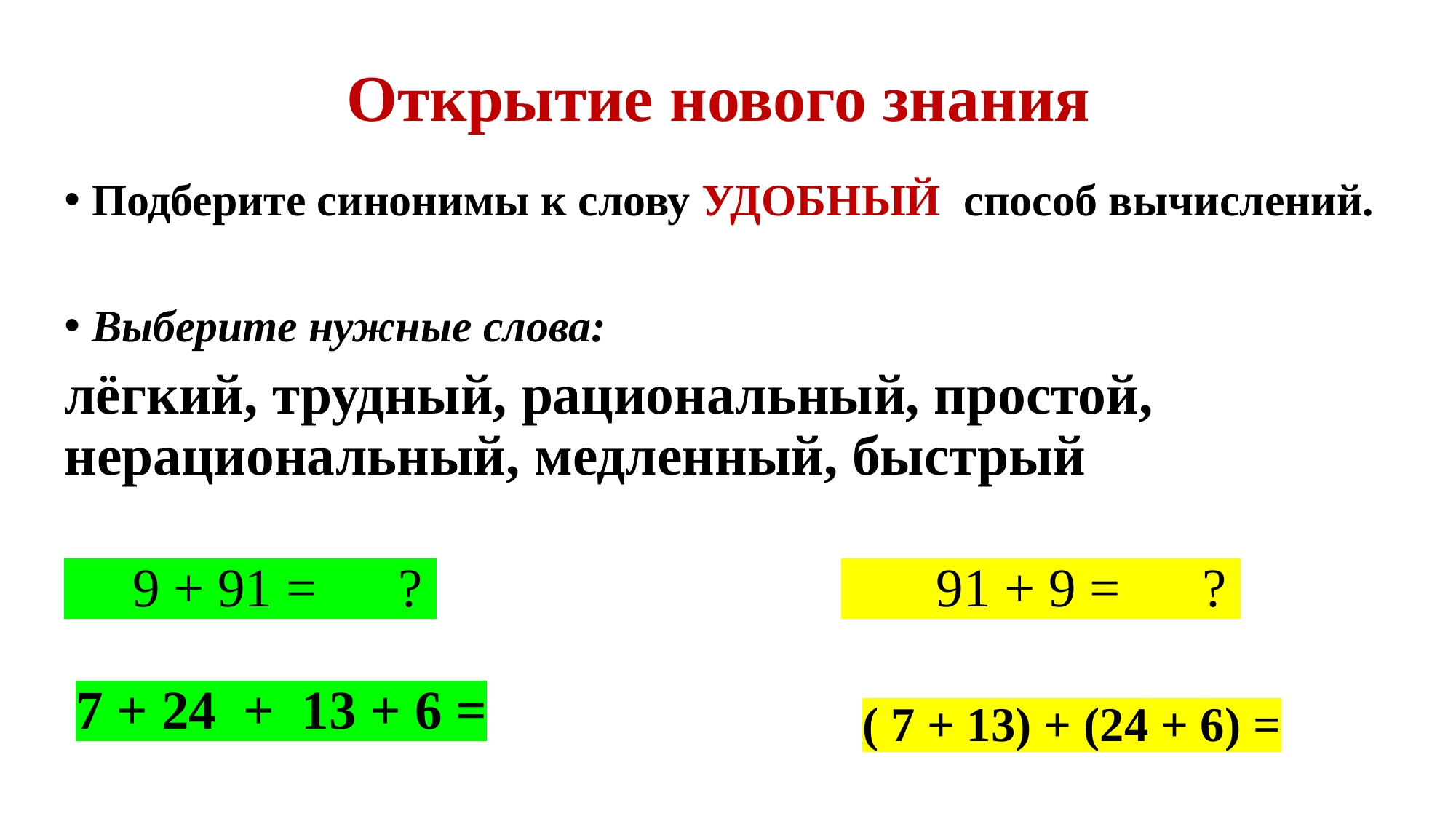

# Открытие нового знания
Подберите синонимы к слову УДОБНЫЙ  способ вычислений.

Выберите нужные слова:
лёгкий, трудный, рациональный, простой, нерациональный, медленный, быстрый
     9 + 91 =      ?
       91 + 9 =      ?
7 + 24  +  13 + 6 =
( 7 + 13) + (24 + 6) =